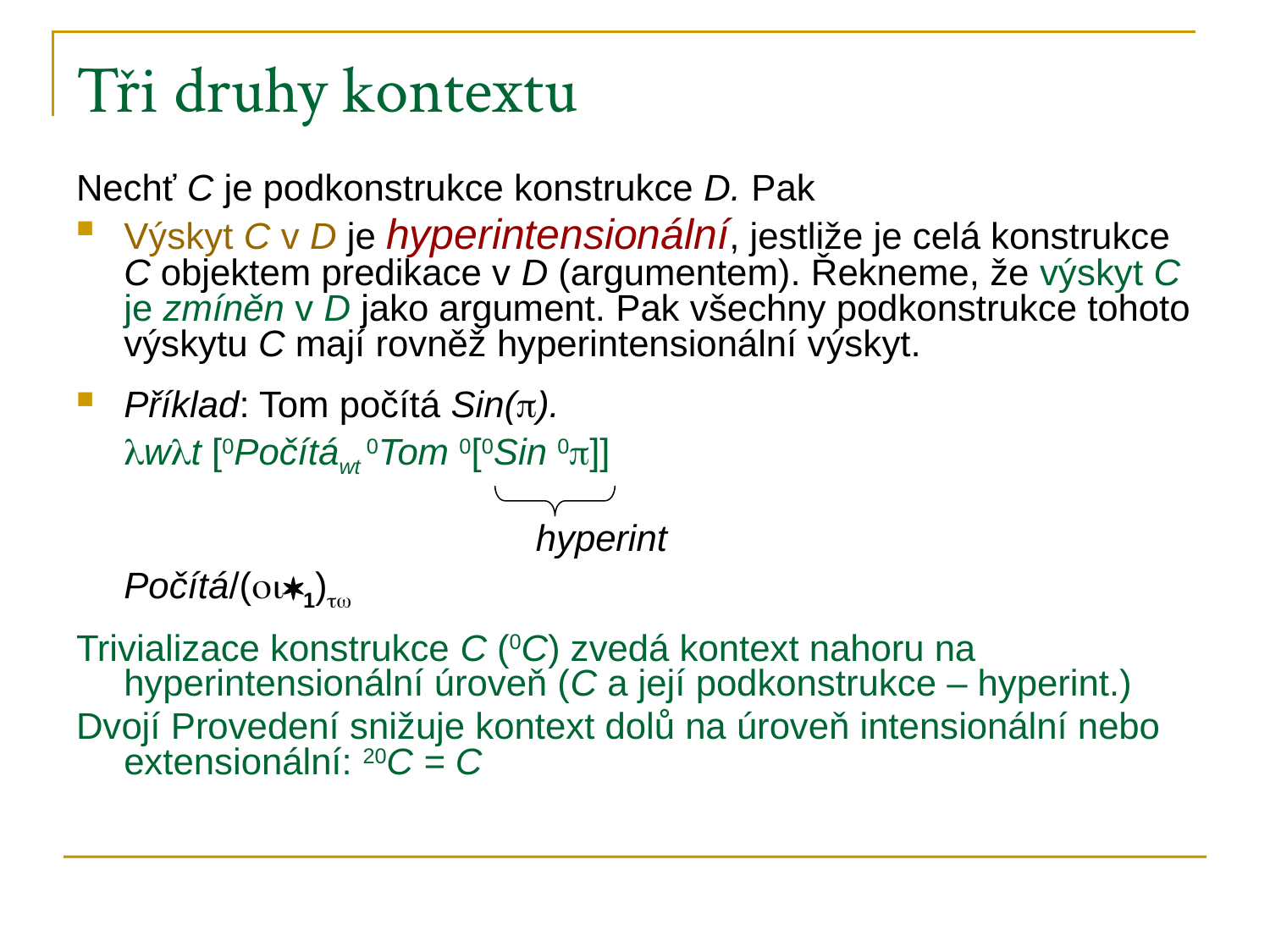

# Tři druhy kontextu
Nechť C je podkonstrukce konstrukce D. Pak
Výskyt C v D je hyperintensionální, jestliže je celá konstrukce C objektem predikace v D (argumentem). Řekneme, že výskyt C je zmíněn v D jako argument. Pak všechny podkonstrukce tohoto výskytu C mají rovněž hyperintensionální výskyt.
Příklad: Tom počítá Sin(π).
	λwλt [0Počítáwt 0Tom 0[0Sin 0π]]

				   hyperint
	Počítá/(οι∗1)τω
Trivializace konstrukce C (0C) zvedá kontext nahoru na hyperintensionální úroveň (C a její podkonstrukce – hyperint.)
Dvojí Provedení snižuje kontext dolů na úroveň intensionální nebo extensionální: 20C = C